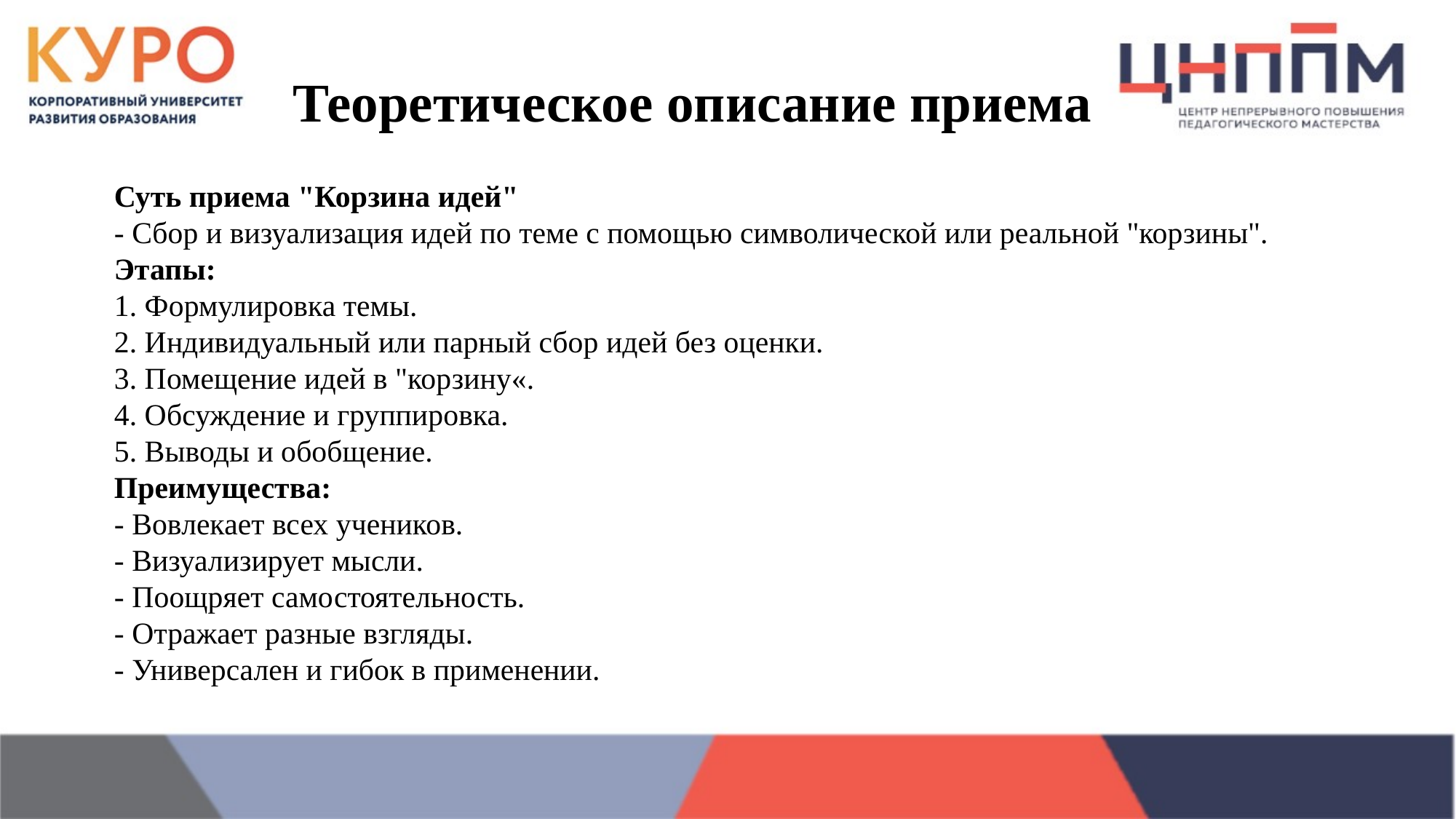

# Теоретическое описание приема
Суть приема "Корзина идей"
- Сбор и визуализация идей по теме с помощью символической или реальной "корзины".
Этапы:
1. Формулировка темы.
2. Индивидуальный или парный сбор идей без оценки.
3. Помещение идей в "корзину«.
4. Обсуждение и группировка.
5. Выводы и обобщение.
Преимущества:
- Вовлекает всех учеников.
- Визуализирует мысли.
- Поощряет самостоятельность.
- Отражает разные взгляды.
- Универсален и гибок в применении.